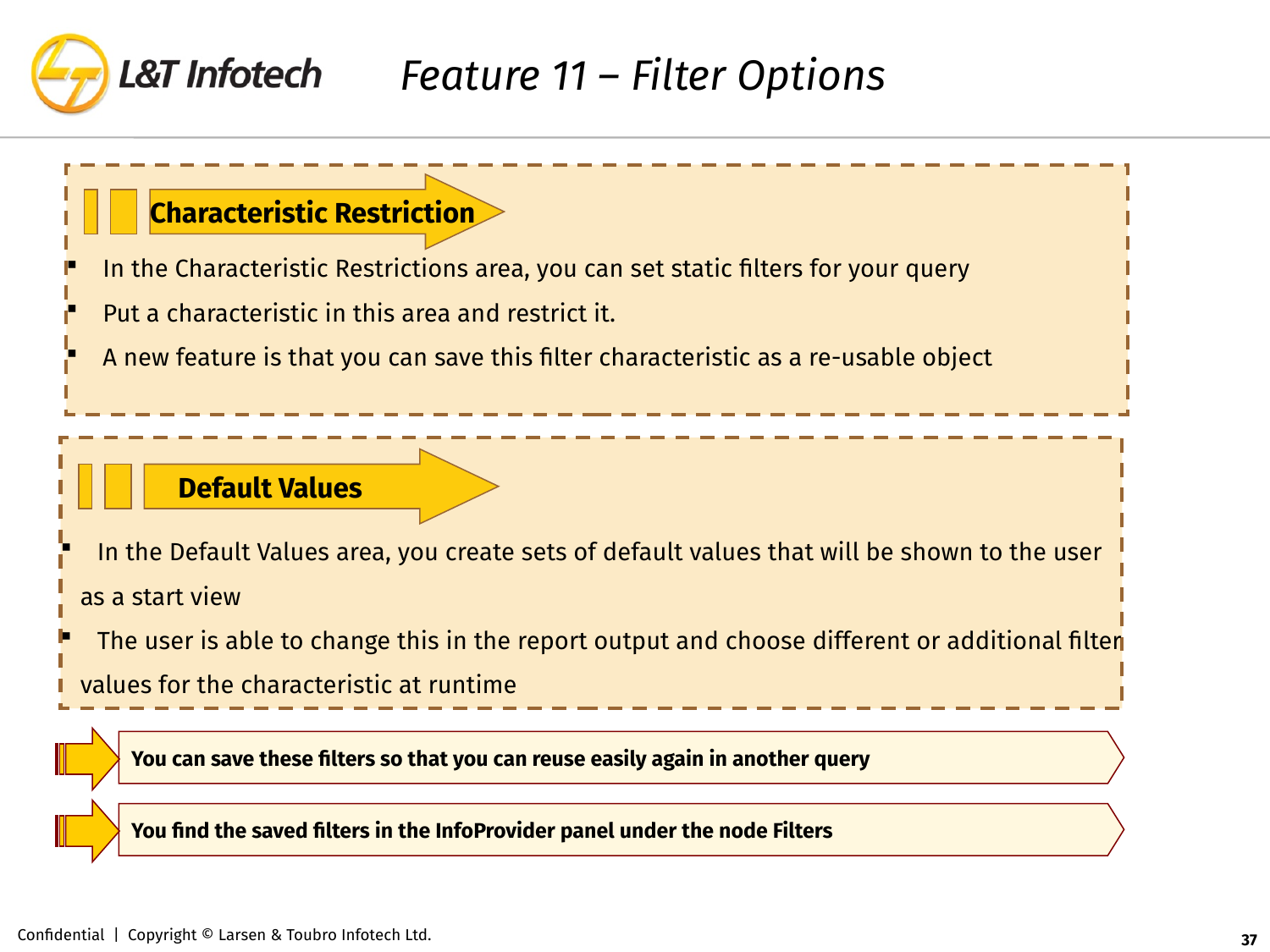

# Feature 11 – Filter Options

 In the Characteristic Restrictions area, you can set static filters for your query
 Put a characteristic in this area and restrict it.
 A new feature is that you can save this filter characteristic as a re-usable object
Characteristic Restriction

 In the Default Values area, you create sets of default values that will be shown to the user
   as a start view
 The user is able to change this in the report output and choose different or additional filter
   values for the characteristic at runtime
     Default Values

You can save these filters so that you can reuse easily again in another query

You find the saved filters in the InfoProvider panel under the node Filters
Confidential  |  Copyright © Larsen & Toubro Infotech Ltd.
37